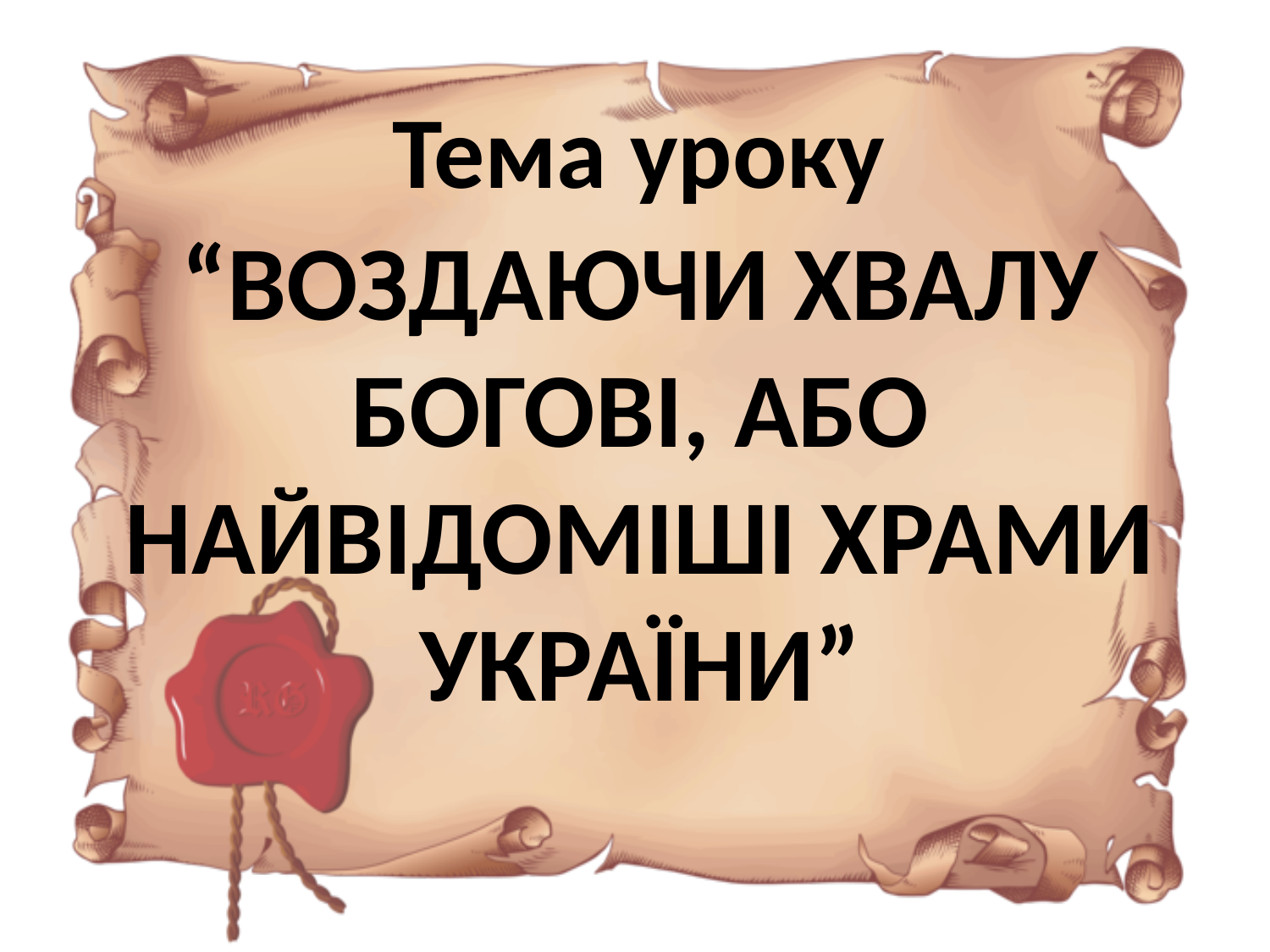

Тема уроку
# “Воздаючи хвалу Богові, або найвідоміші храми України”